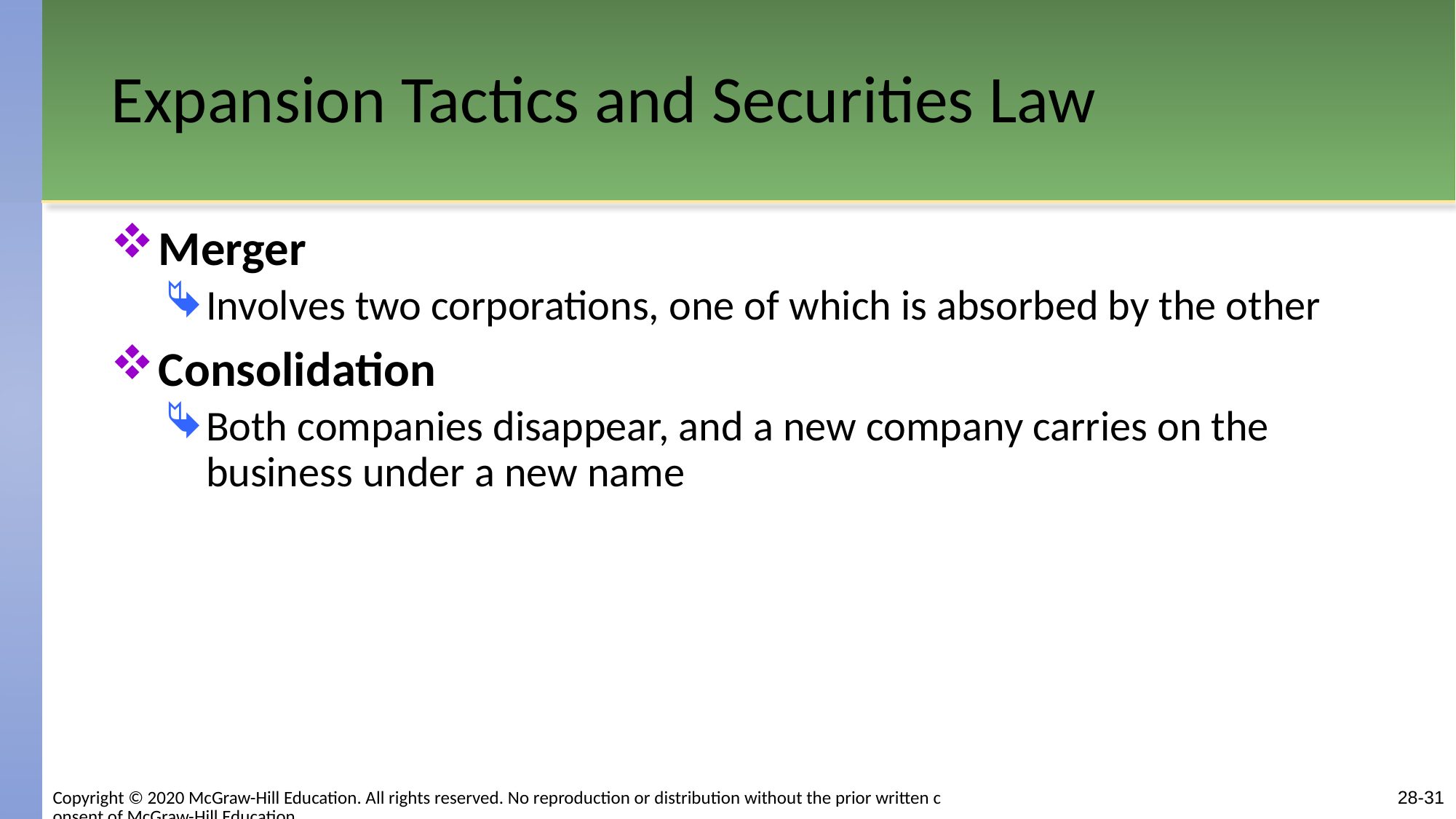

# Expansion Tactics and Securities Law
Merger
Involves two corporations, one of which is absorbed by the other
Consolidation
Both companies disappear, and a new company carries on the business under a new name

Copyright © 2020 McGraw-Hill Education. All rights reserved. No reproduction or distribution without the prior written consent of McGraw-Hill Education.
28-31